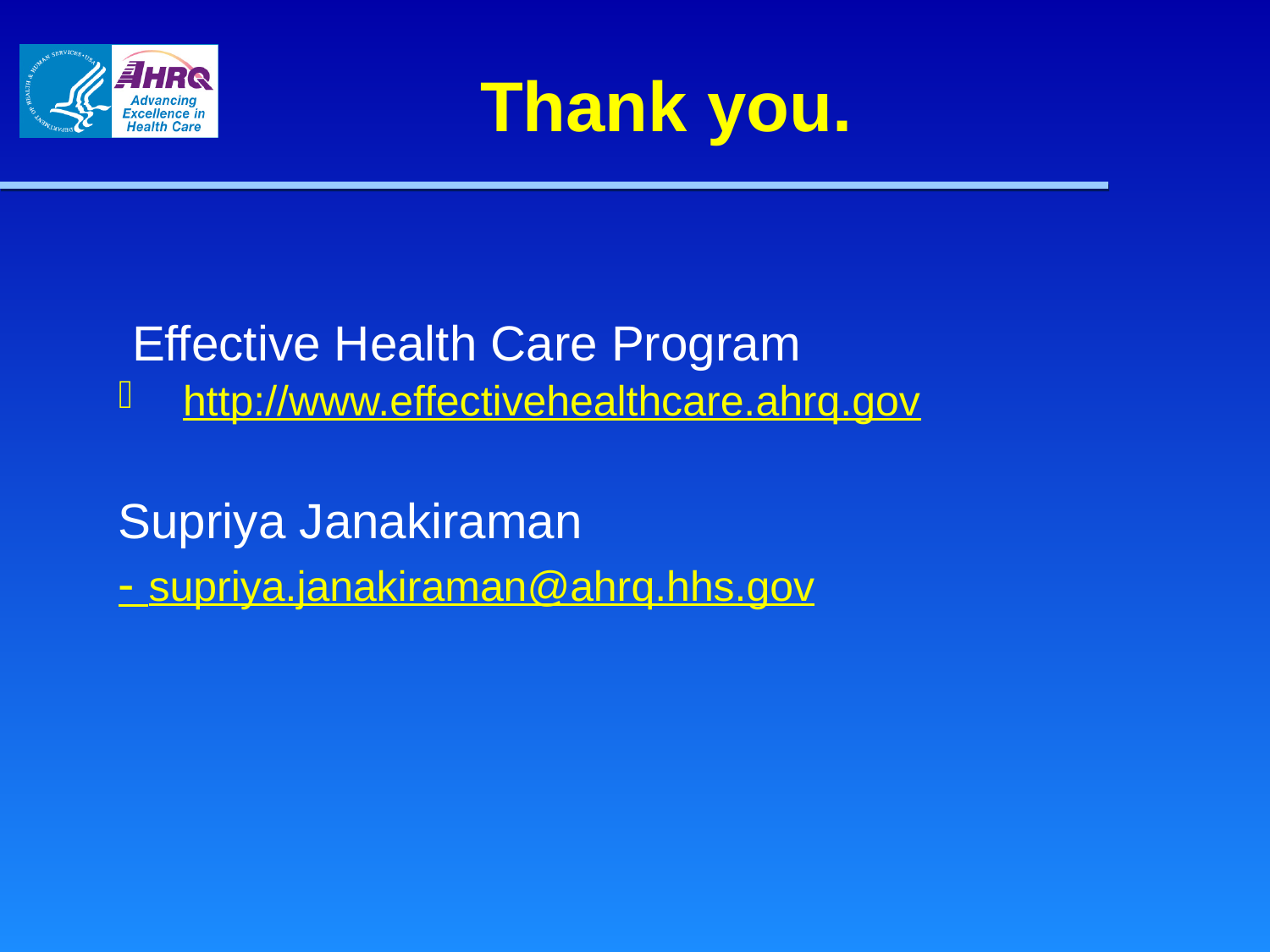

# Thank you.

 Effective Health Care Program
http://www.effectivehealthcare.ahrq.gov

Supriya Janakiraman
- supriya.janakiraman@ahrq.hhs.gov